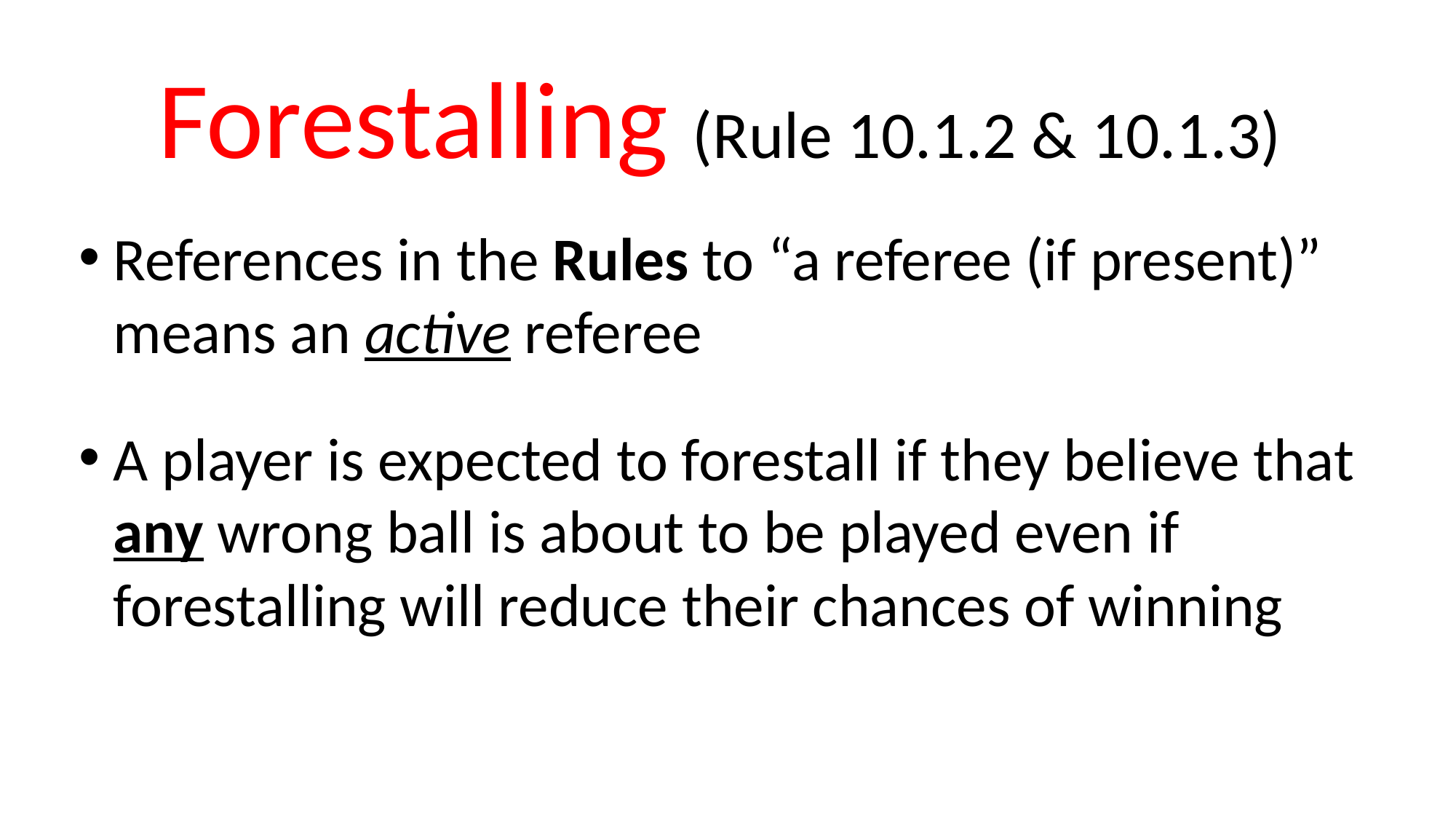

# Forestalling (Rule 10.1.2 & 10.1.3)
References in the Rules to “a referee (if present)” means an active referee
A player is expected to forestall if they believe that any wrong ball is about to be played even if forestalling will reduce their chances of winning